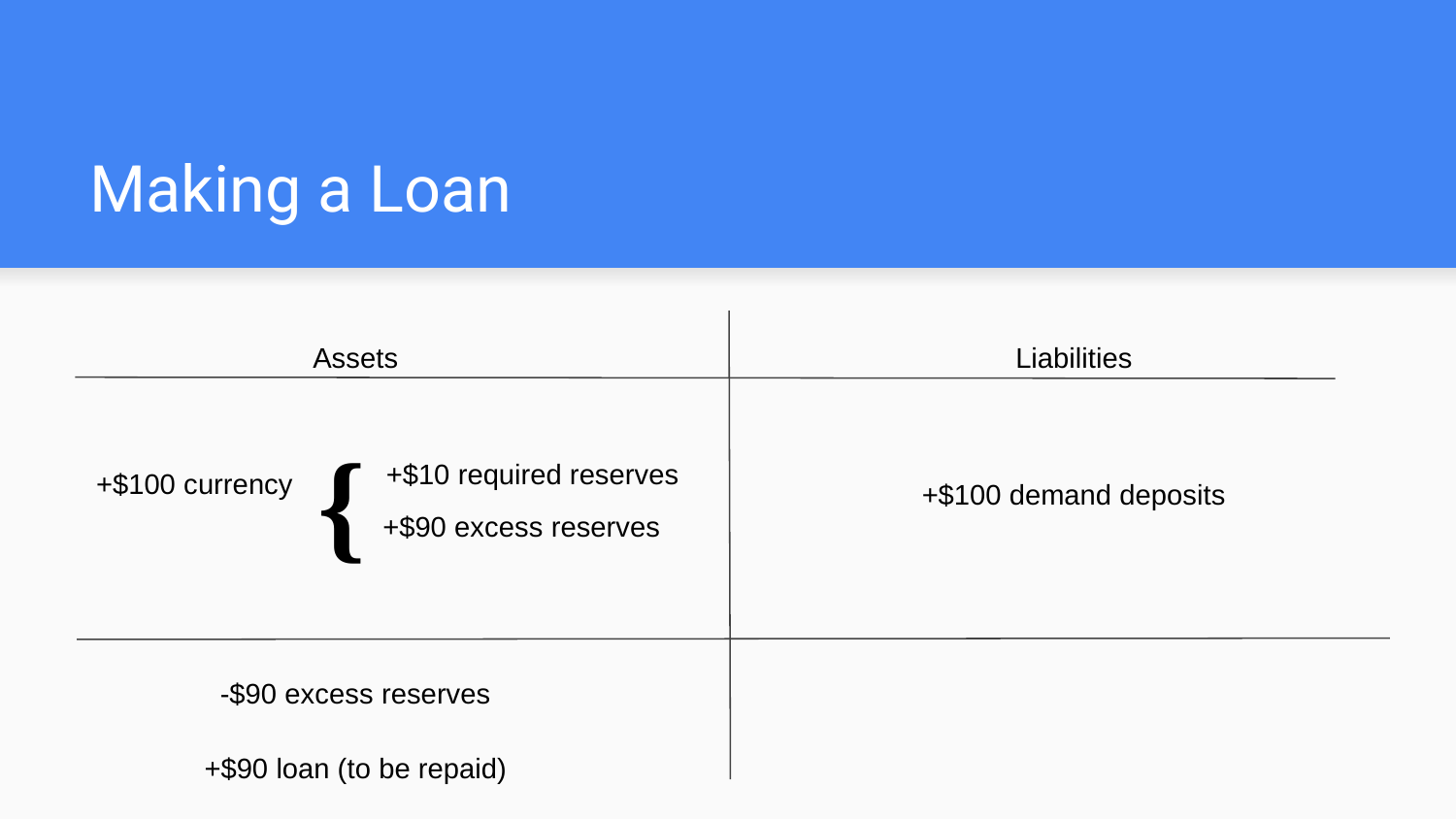

# Making a Loan
Assets
Liabilities
{
+$10 required reserves
+$100 currency
+$100 demand deposits
+$90 excess reserves
-$90 excess reserves
+$90 loan (to be repaid)